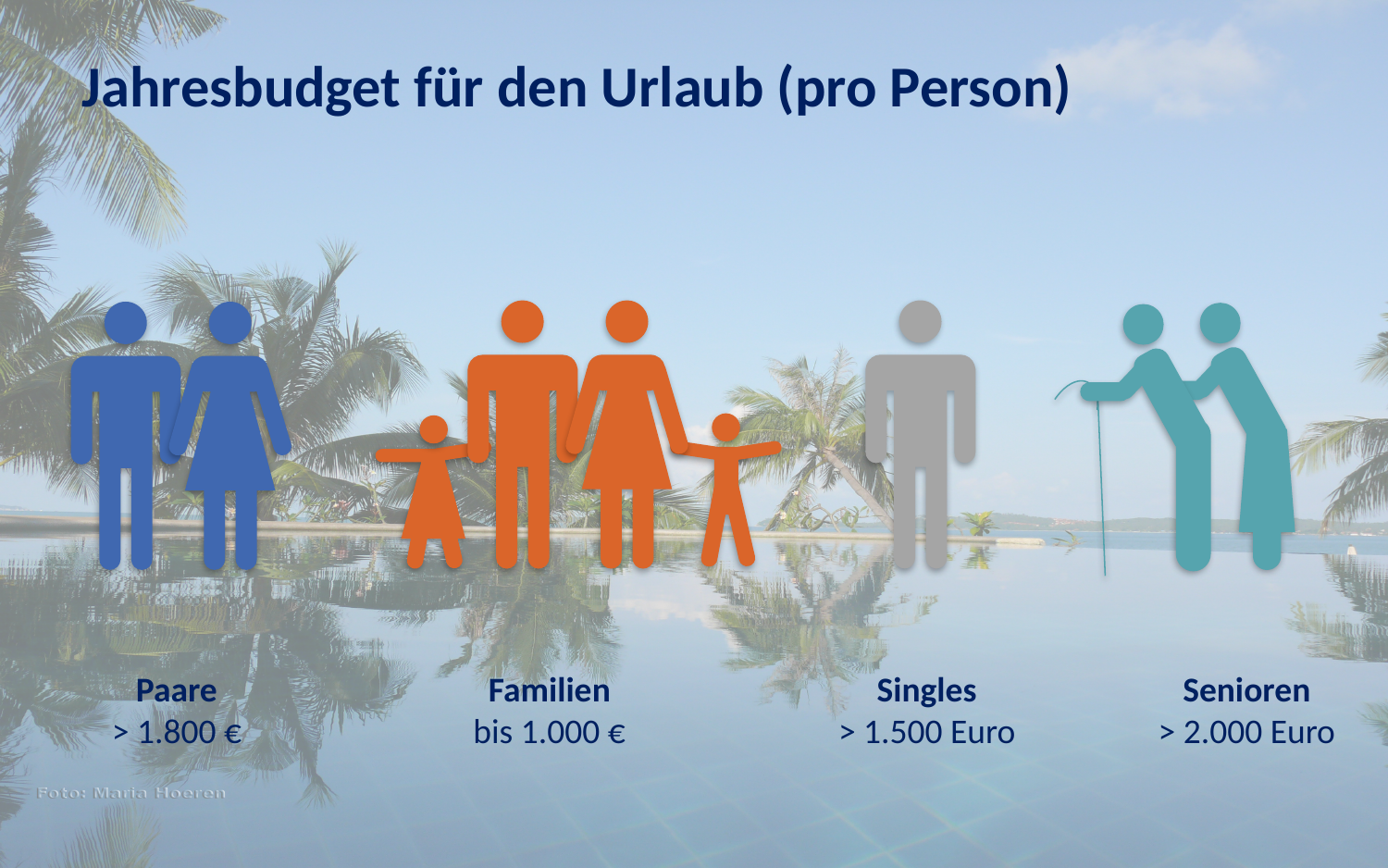

# Jahresbudget für den Urlaub (pro Person)

Singles
> 1.500 Euro
Paare
> 1.800 €

Familien
bis 1.000 €

Senioren
> 2.000 Euro